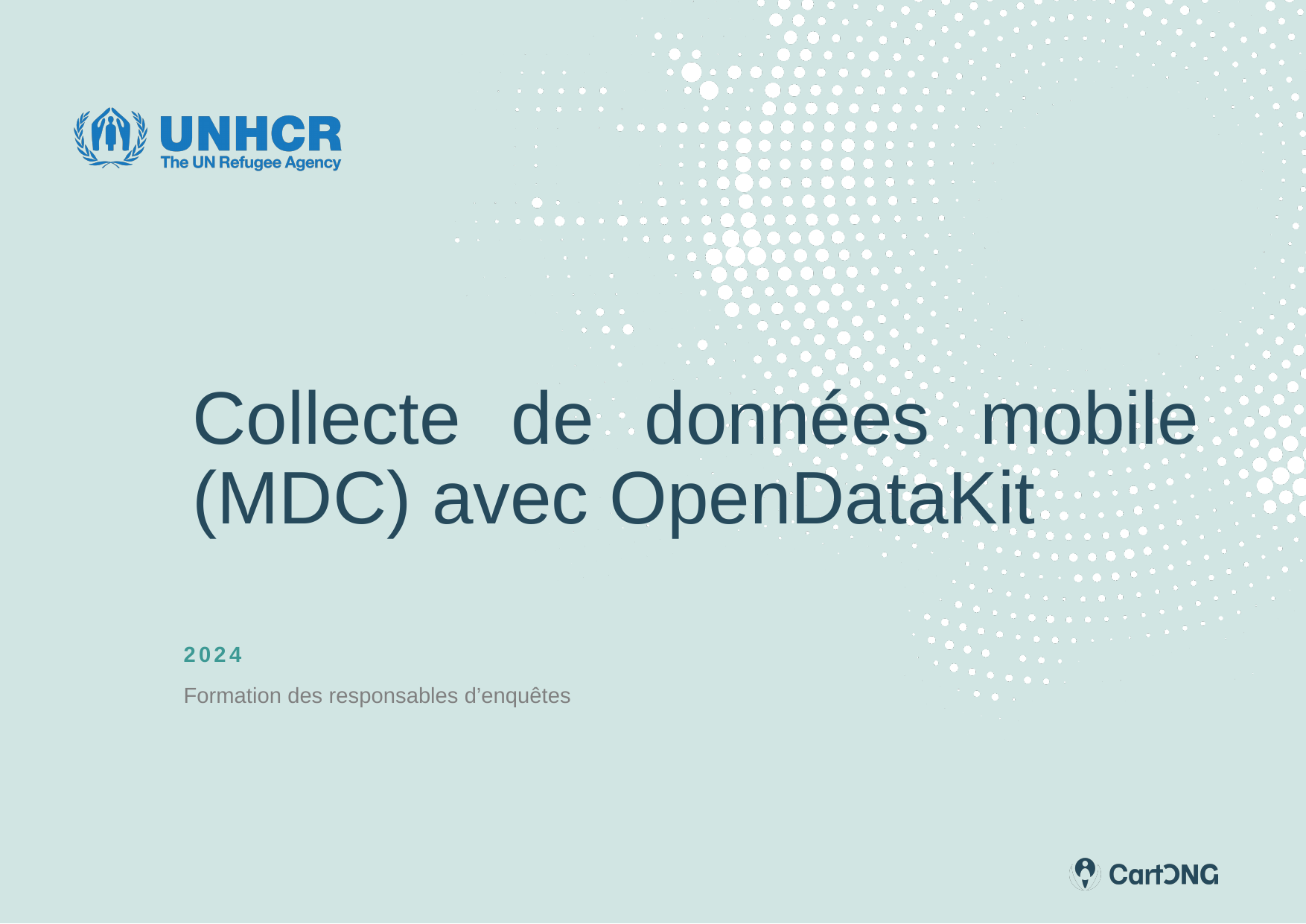

# Collecte de données mobile (MDC) avec OpenDataKit
2024
Formation des responsables d’enquêtes